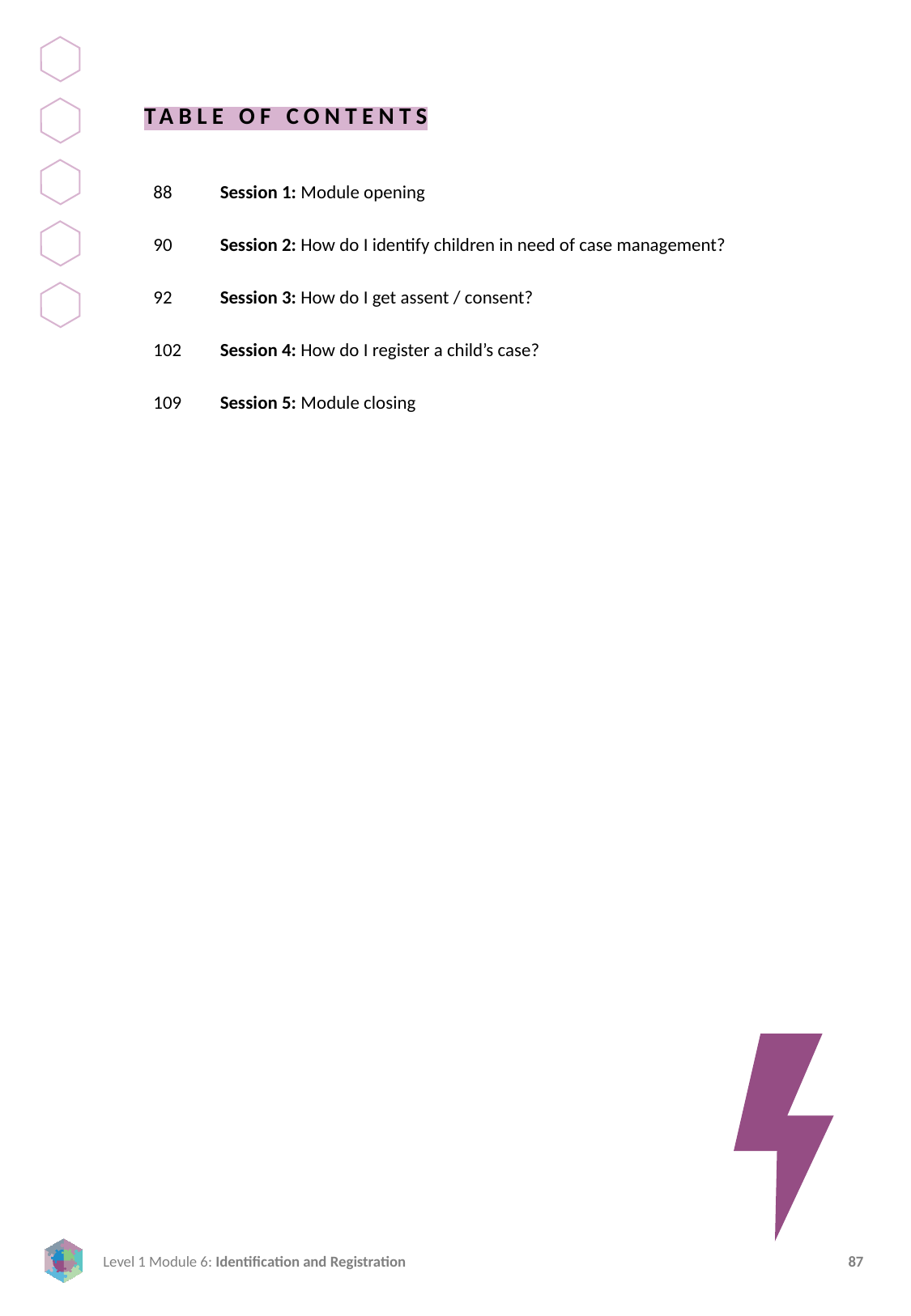

TABLE OF CONTENTS

88
90
92
102
109
Session 1: Module opening
Session 2: How do I identify children in need of case management?
Session 3: How do I get assent / consent?
Session 4: How do I register a child’s case?
Session 5: Module closing